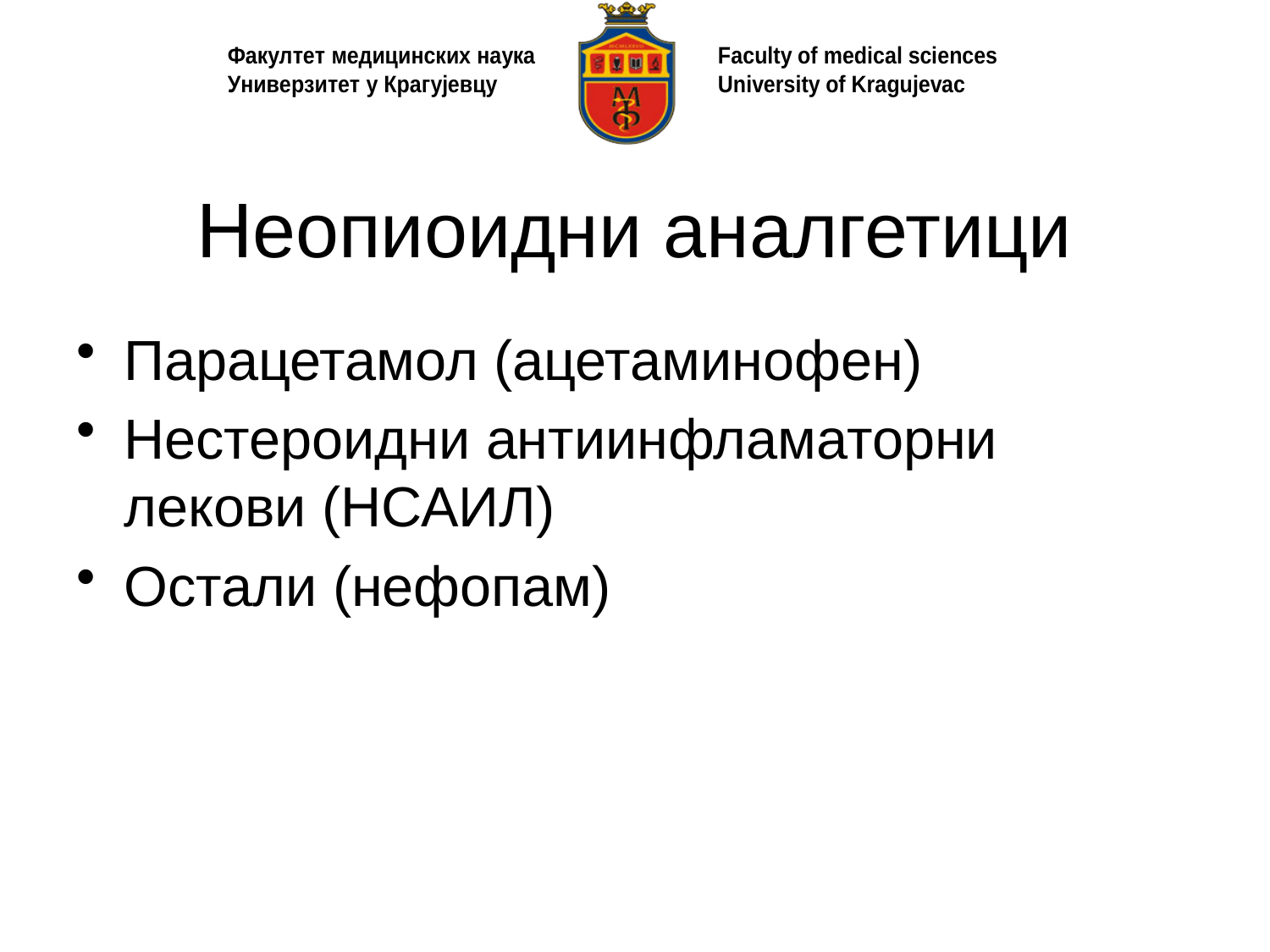

# Неопиоидни аналгетици
Парацетамол (ацетаминофен)
Нестероидни антиинфламаторни лекови (НСАИЛ)
Остали (нефопам)